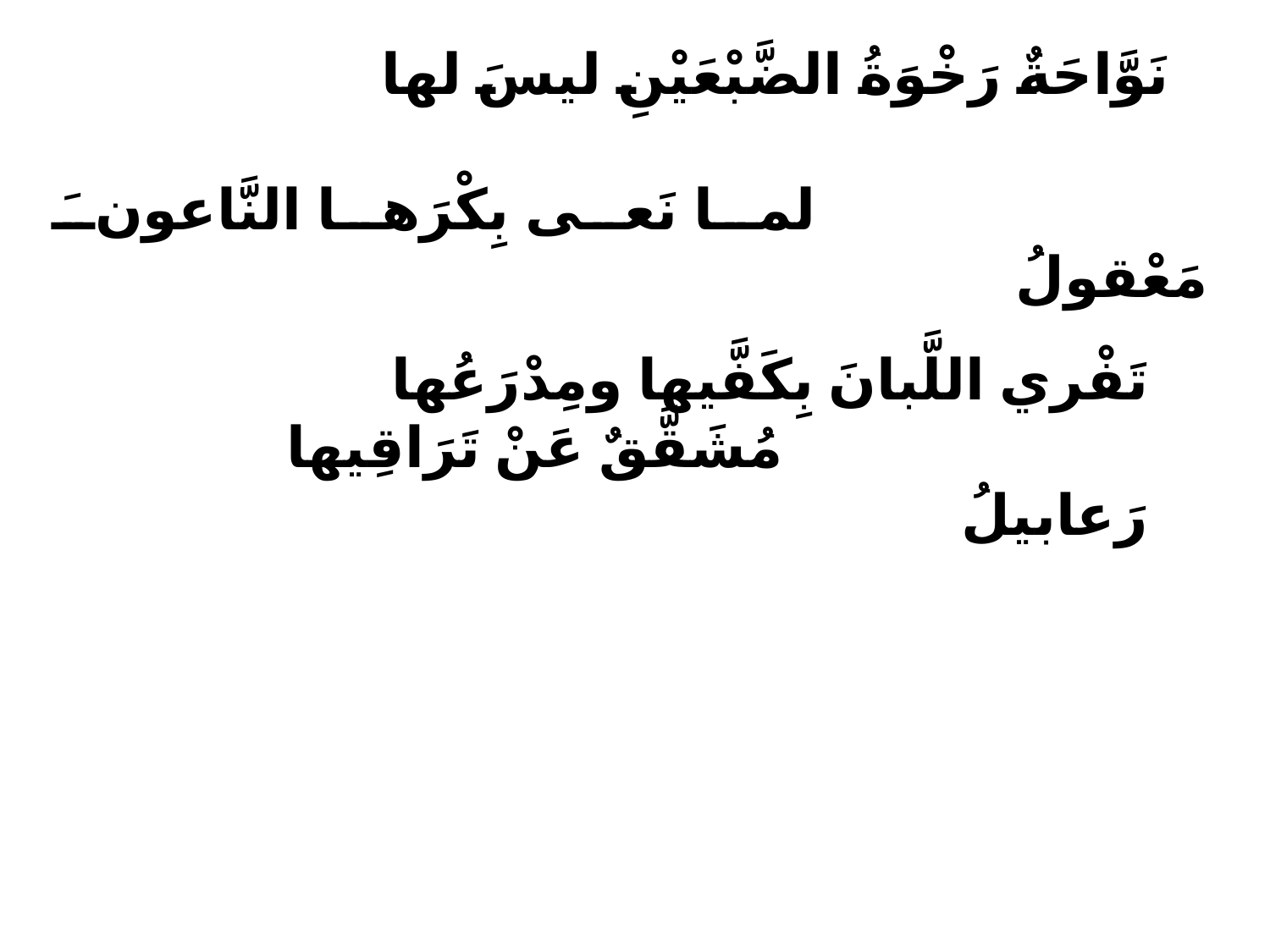

نَوَّاحَةٌ رَخْوَةُ الضَّبْعَيْنِ ليسَ لها
                         لما نَعى بِكْرَها النَّاعونَ مَعْقولُ

تَفْري اللَّبانَ بِكَفَّيها ومِدْرَعُها 
                         مُشَقَّقٌ عَنْ تَرَاقِيها رَعابيلُ